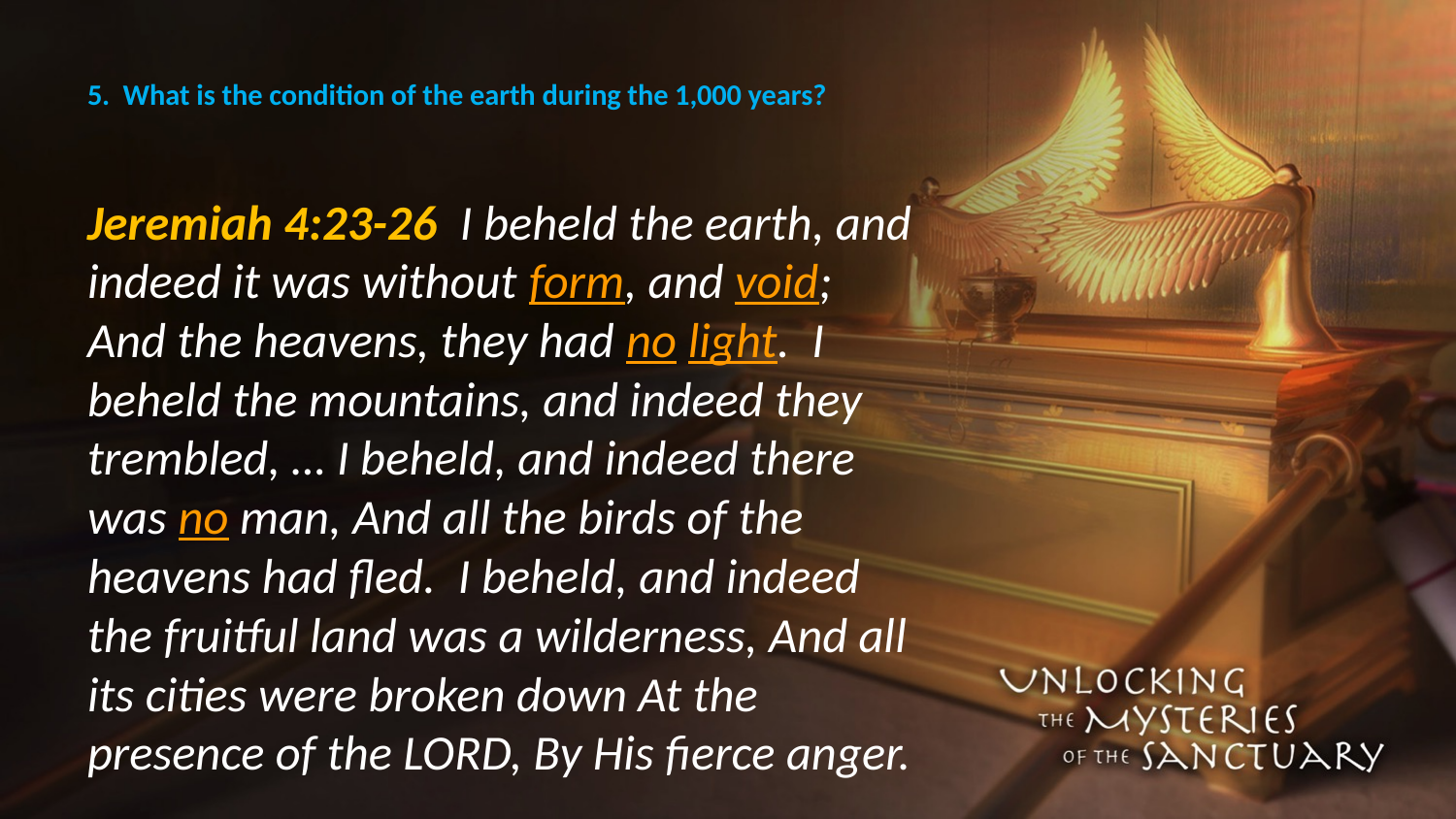

# 5.  What is the condition of the earth during the 1,000 years?

Jeremiah 4:23-26  I beheld the earth, and indeed it was without form, and void; And the heavens, they had no light.  I beheld the mountains, and indeed they trembled, … I beheld, and indeed there was no man, And all the birds of the heavens had fled.  I beheld, and indeed the fruitful land was a wilderness, And all its cities were broken down At the presence of the LORD, By His fierce anger.